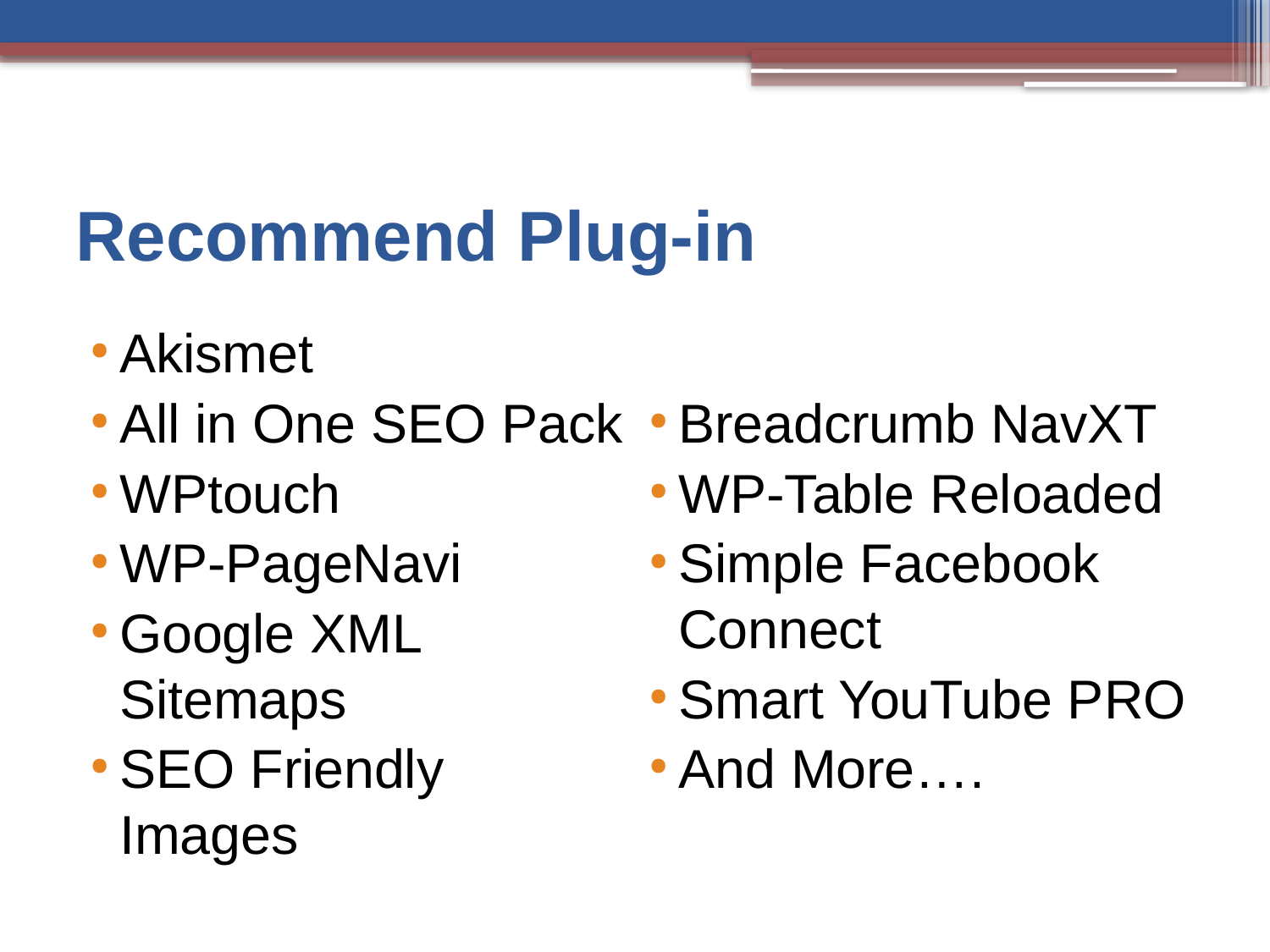

# Recommend Plug-in
Akismet
All in One SEO Pack
WPtouch
WP-PageNavi
Google XML Sitemaps
SEO Friendly Images

Breadcrumb NavXT
WP-Table Reloaded
Simple Facebook Connect
Smart YouTube PRO
And More….